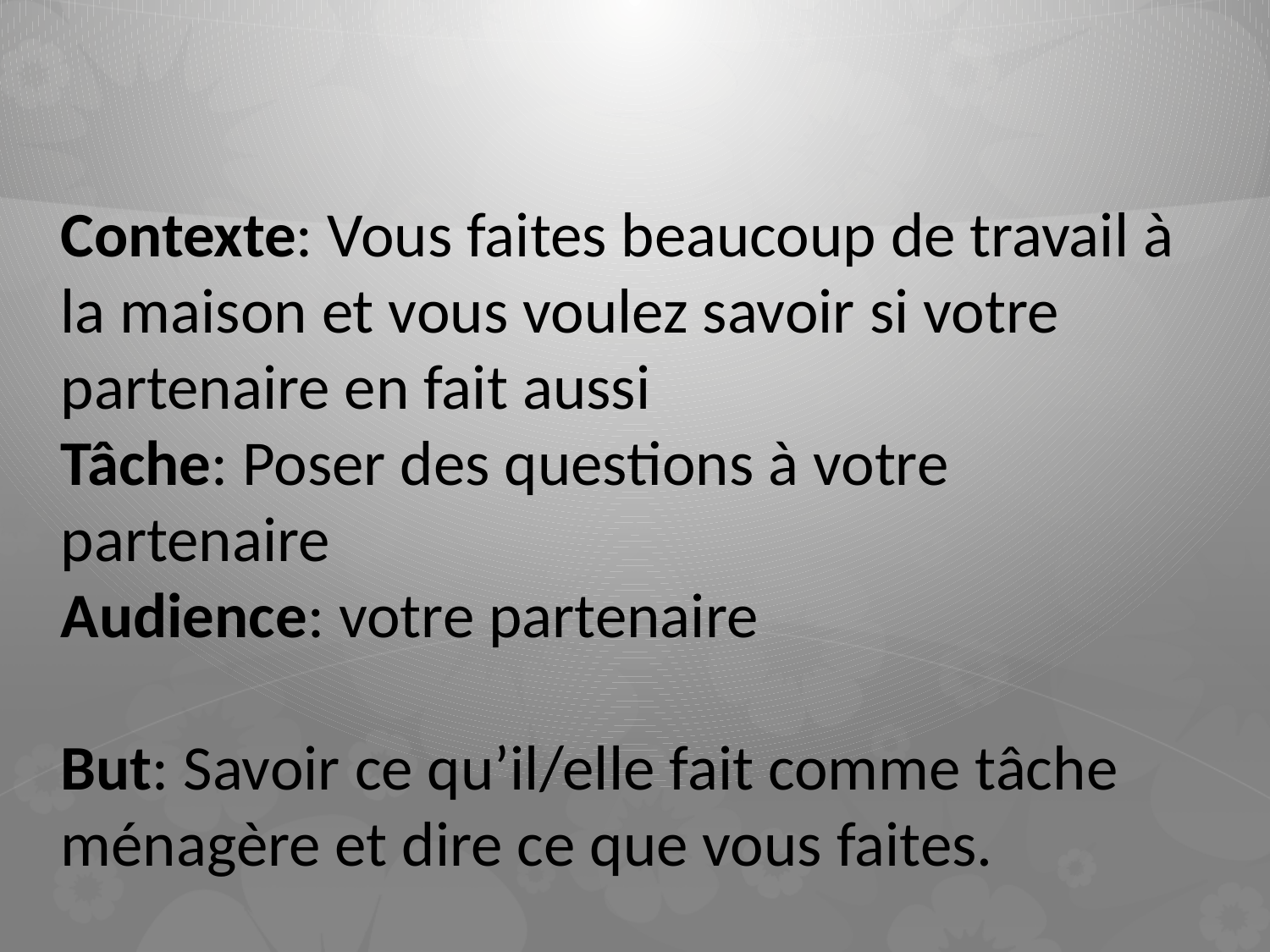

Contexte: Vous faites beaucoup de travail à la maison et vous voulez savoir si votre partenaire en fait aussi
Tâche: Poser des questions à votre partenaire
Audience: votre partenaire

But: Savoir ce qu’il/elle fait comme tâche ménagère et dire ce que vous faites.